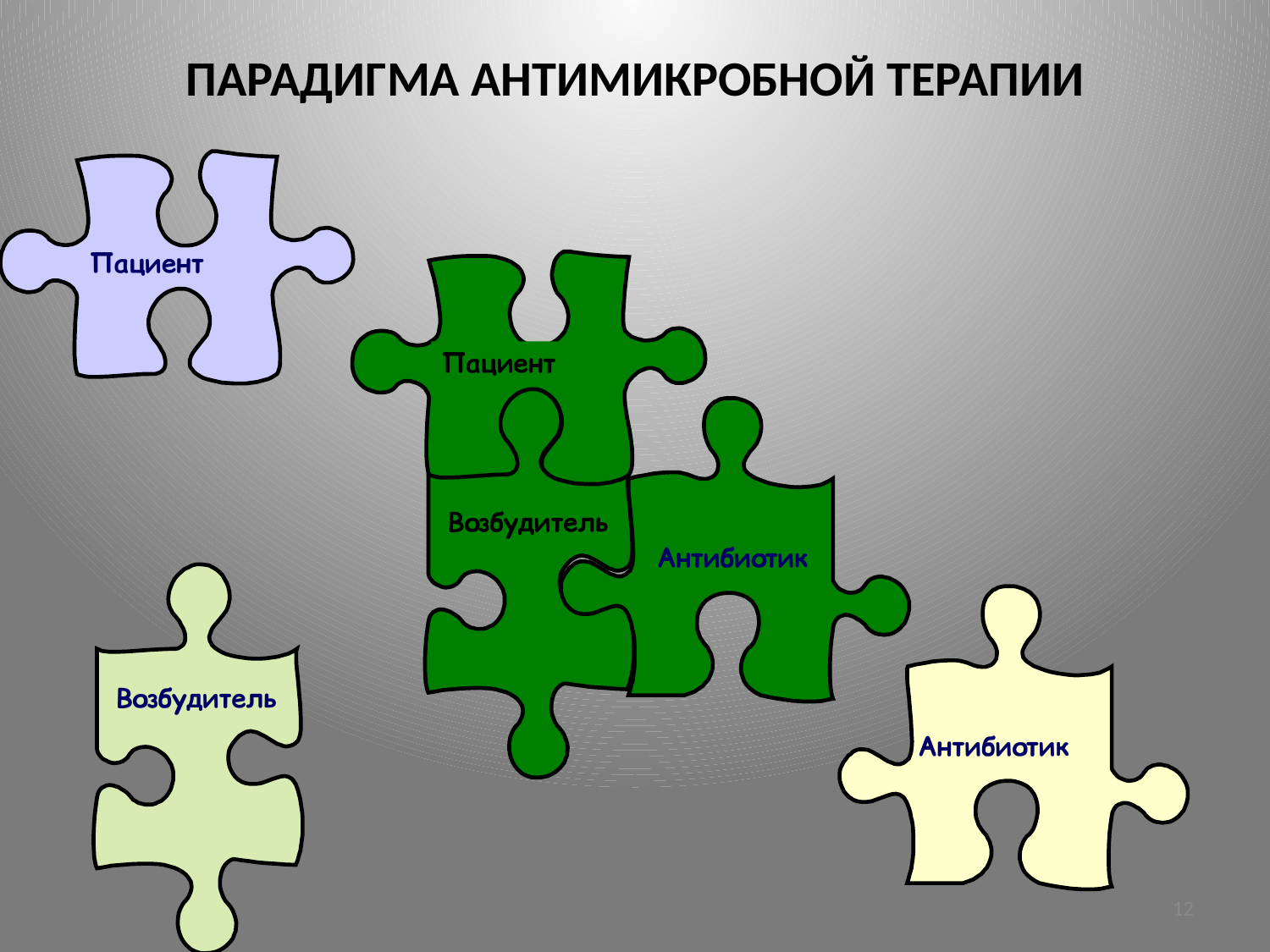

ПАРАДИГМА АНТИМИКРОБНОЙ ТЕРАПИИ

Пациент

Пациент

Возбудитель

Антибиотик

Возбудитель

Антибиотик
12